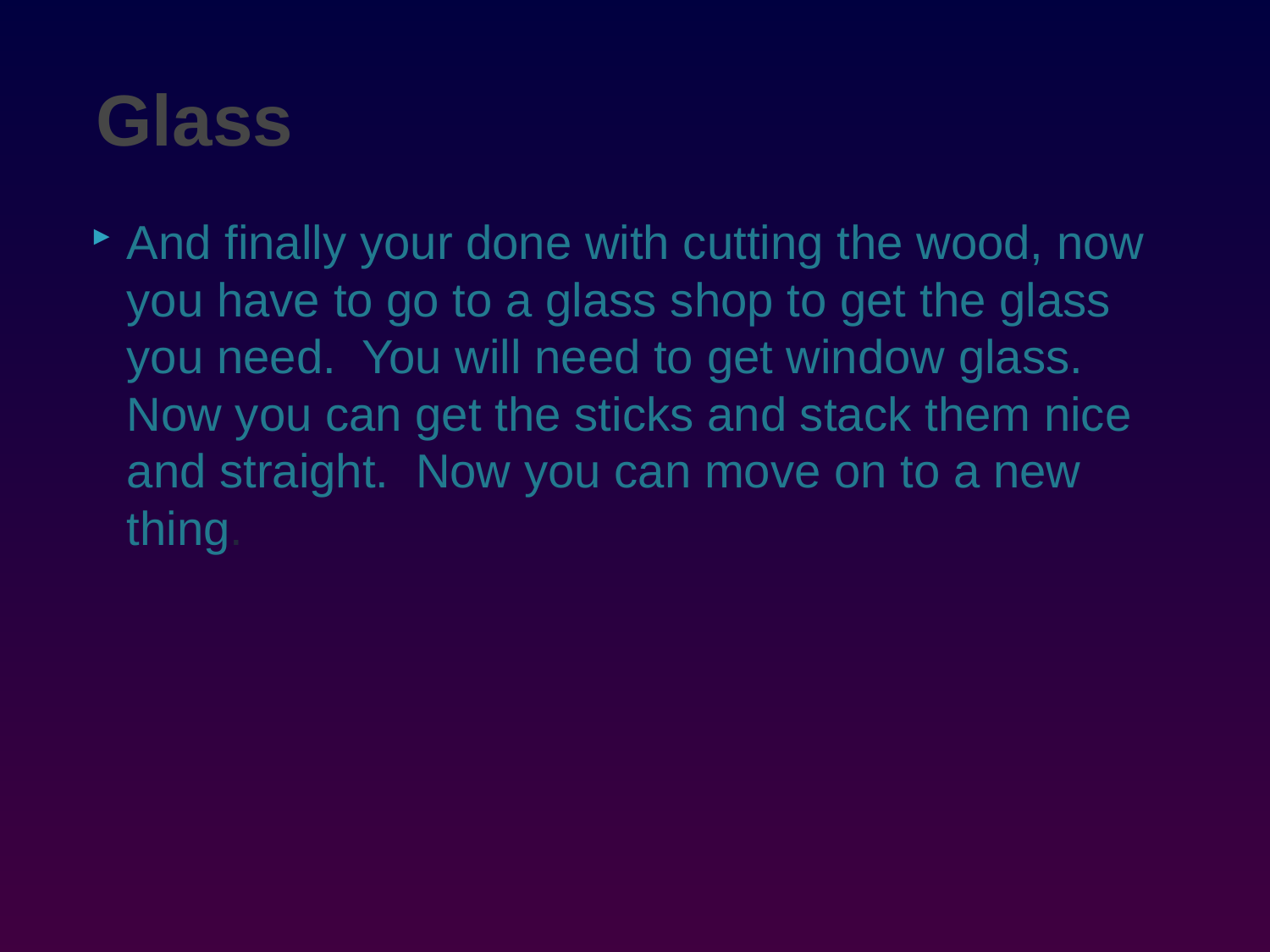

# Glass
And finally your done with cutting the wood, now you have to go to a glass shop to get the glass you need.  You will need to get window glass.  Now you can get the sticks and stack them nice and straight.  Now you can move on to a new thing.